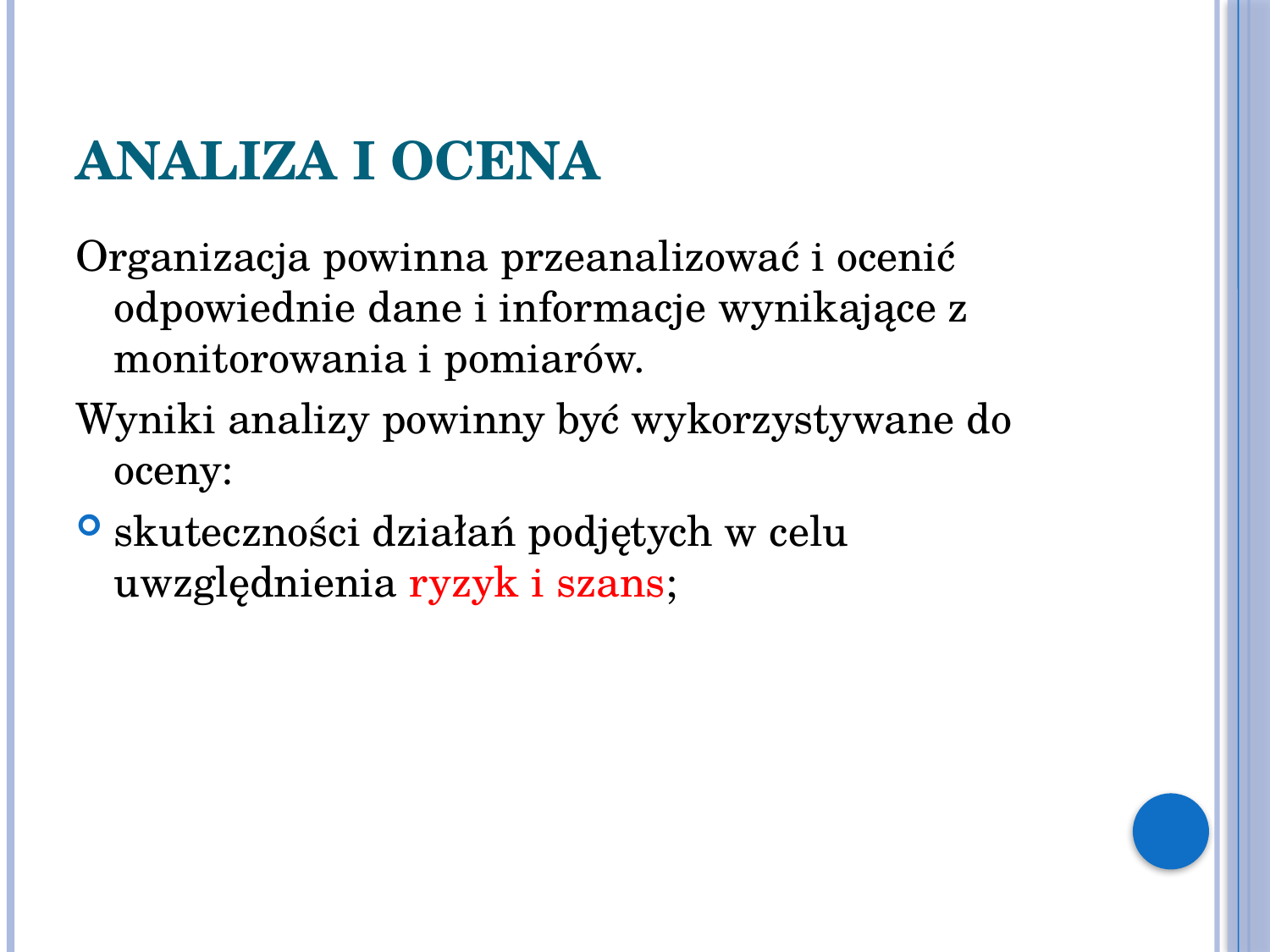

# Analiza i ocena
Organizacja powinna przeanalizować i ocenić odpowiednie dane i informacje wynikające z monitorowania i pomiarów.
Wyniki analizy powinny być wykorzystywane do oceny:
skuteczności działań podjętych w celu uwzględnienia ryzyk i szans;